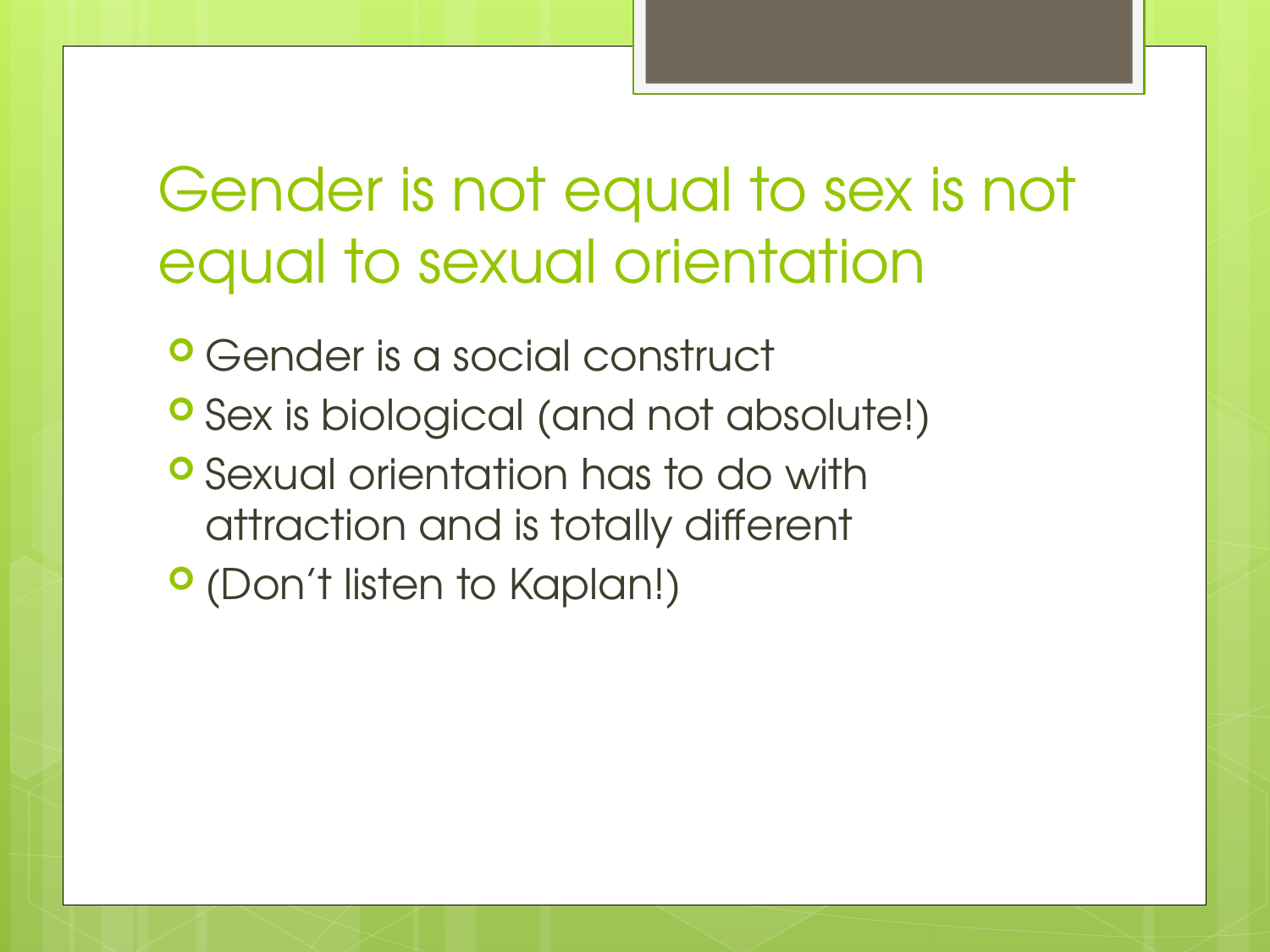

# Gender is not equal to sex is not equal to sexual orientation
Gender is a social construct
Sex is biological (and not absolute!)
Sexual orientation has to do with attraction and is totally different
(Don’t listen to Kaplan!)